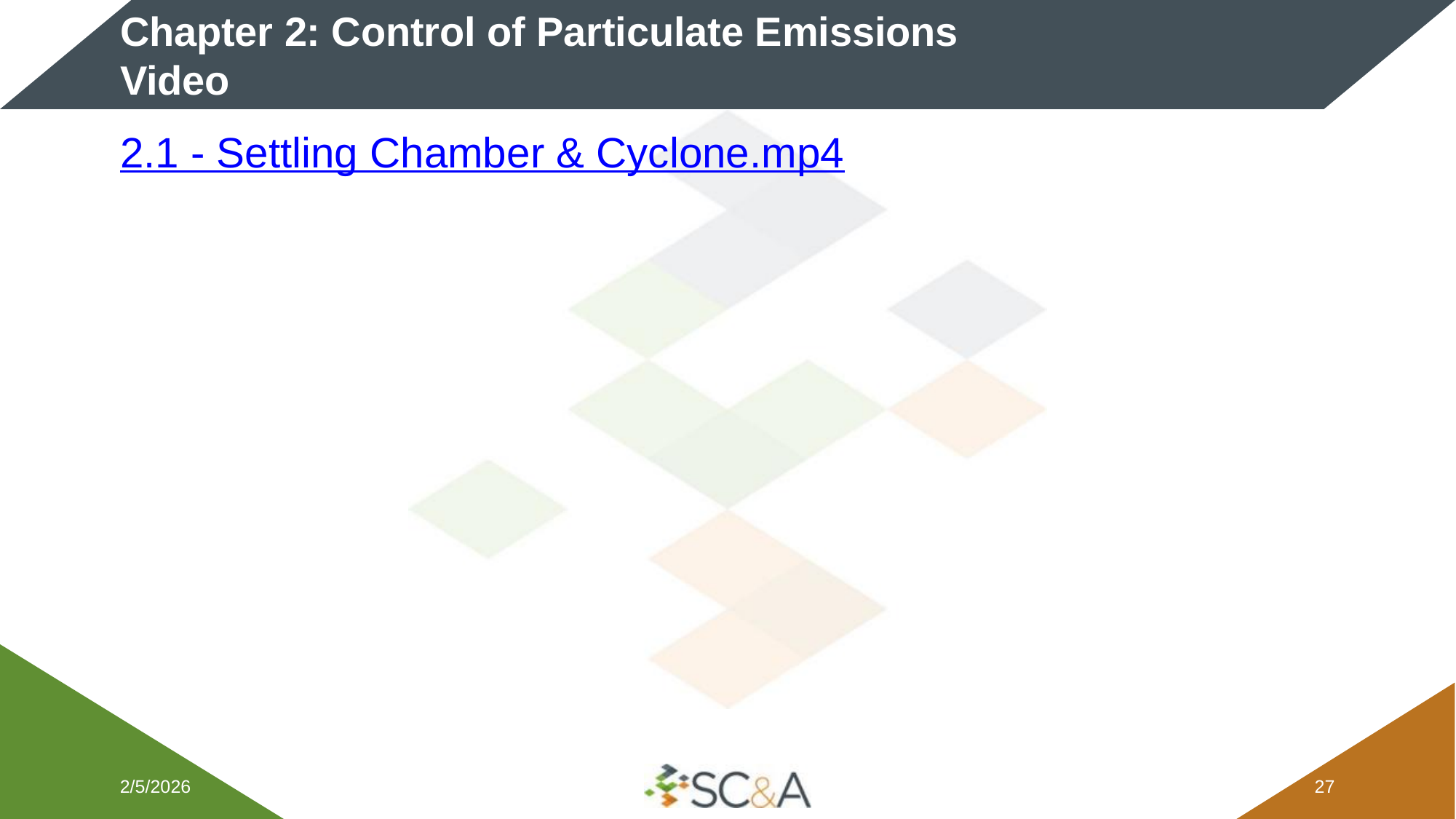

# Chapter 2: Control of Particulate Emissions Video
2.1 - Settling Chamber & Cyclone.mp4
2/5/2026
27